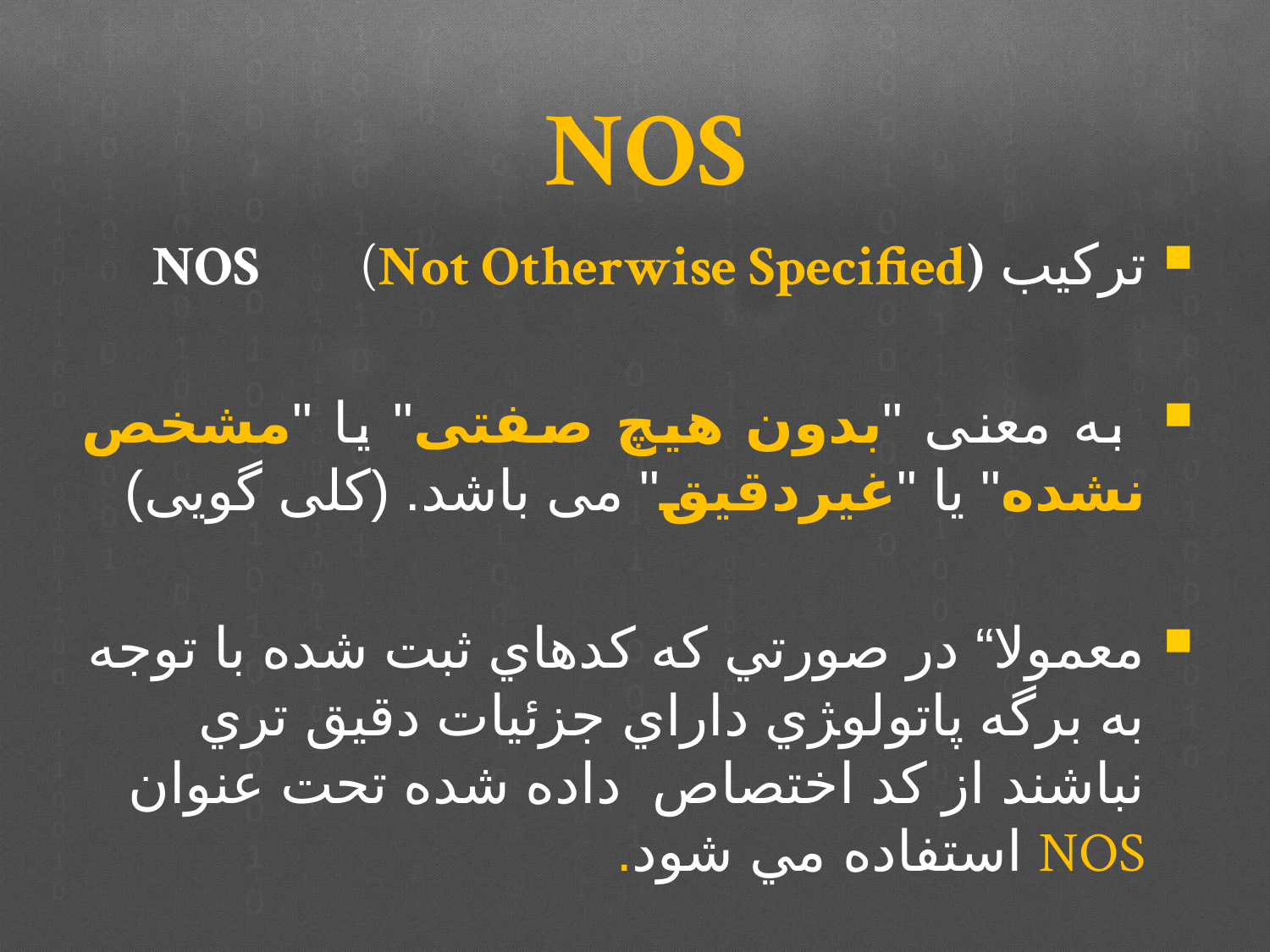

# NOS
ترکیب NOS        (Not Otherwise Specified)

 به معنی "بدون هیچ صفتی" یا "مشخص نشده" یا "غیردقیق" می باشد. (کلی گویی)

معمولا“ در صورتي كه كدهاي ثبت شده با توجه به برگه پاتولو‍ژي داراي جزئيات دقيق تري نباشند از كد اختصاص  داده شده تحت عنوان NOS استفاده مي شود.